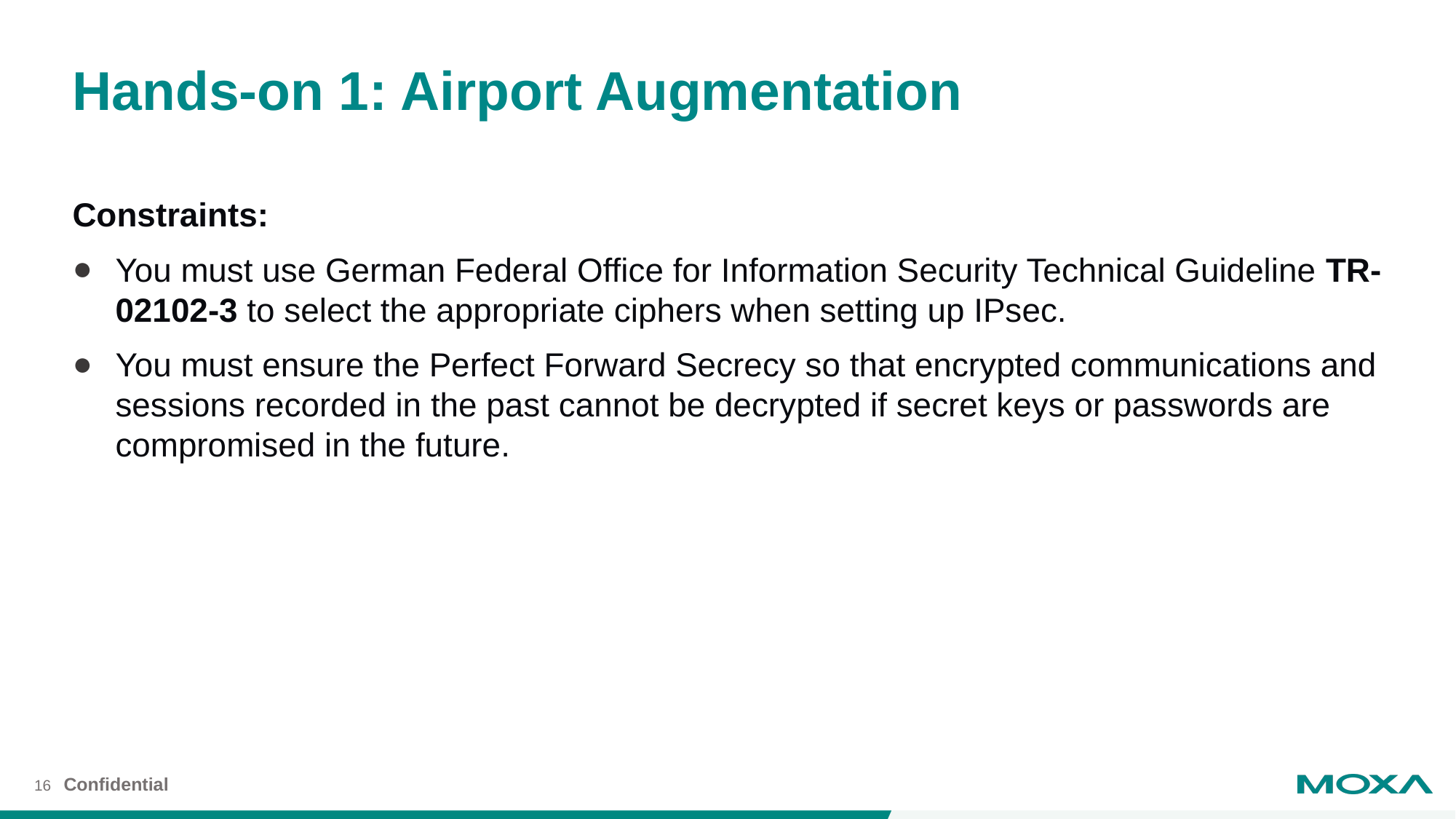

# Hands-on 1: Airport Augmentation
Constraints:
You must use German Federal Office for Information Security Technical Guideline TR-02102-3 to select the appropriate ciphers when setting up IPsec.
You must ensure the Perfect Forward Secrecy so that encrypted communications and sessions recorded in the past cannot be decrypted if secret keys or passwords are compromised in the future.